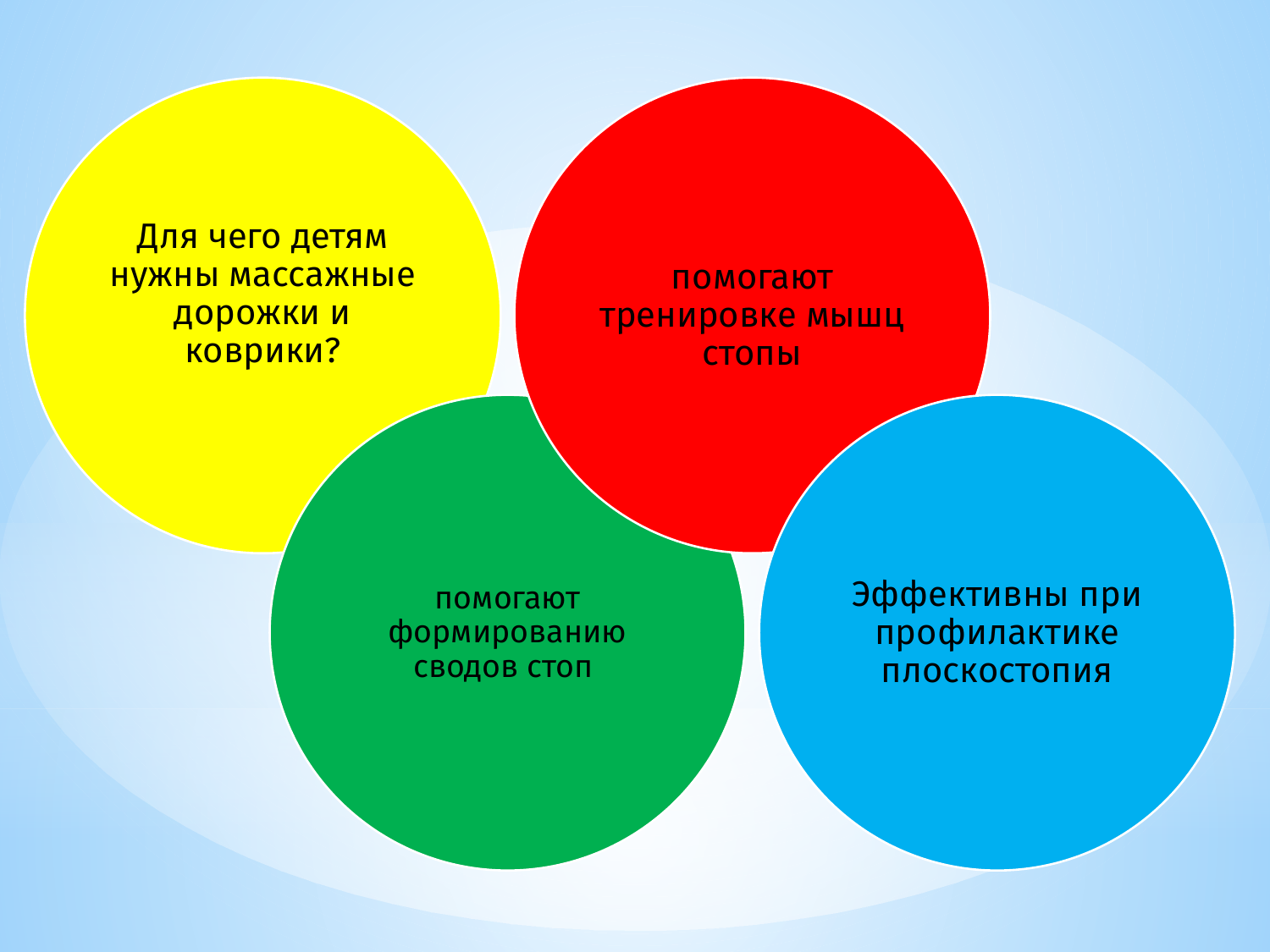

Для чего детям нужны массажные дорожки и коврики?
помогают формированию сводов стоп
помогают тренировке мышц стопы
Эффективны при профилактике плоскостопия